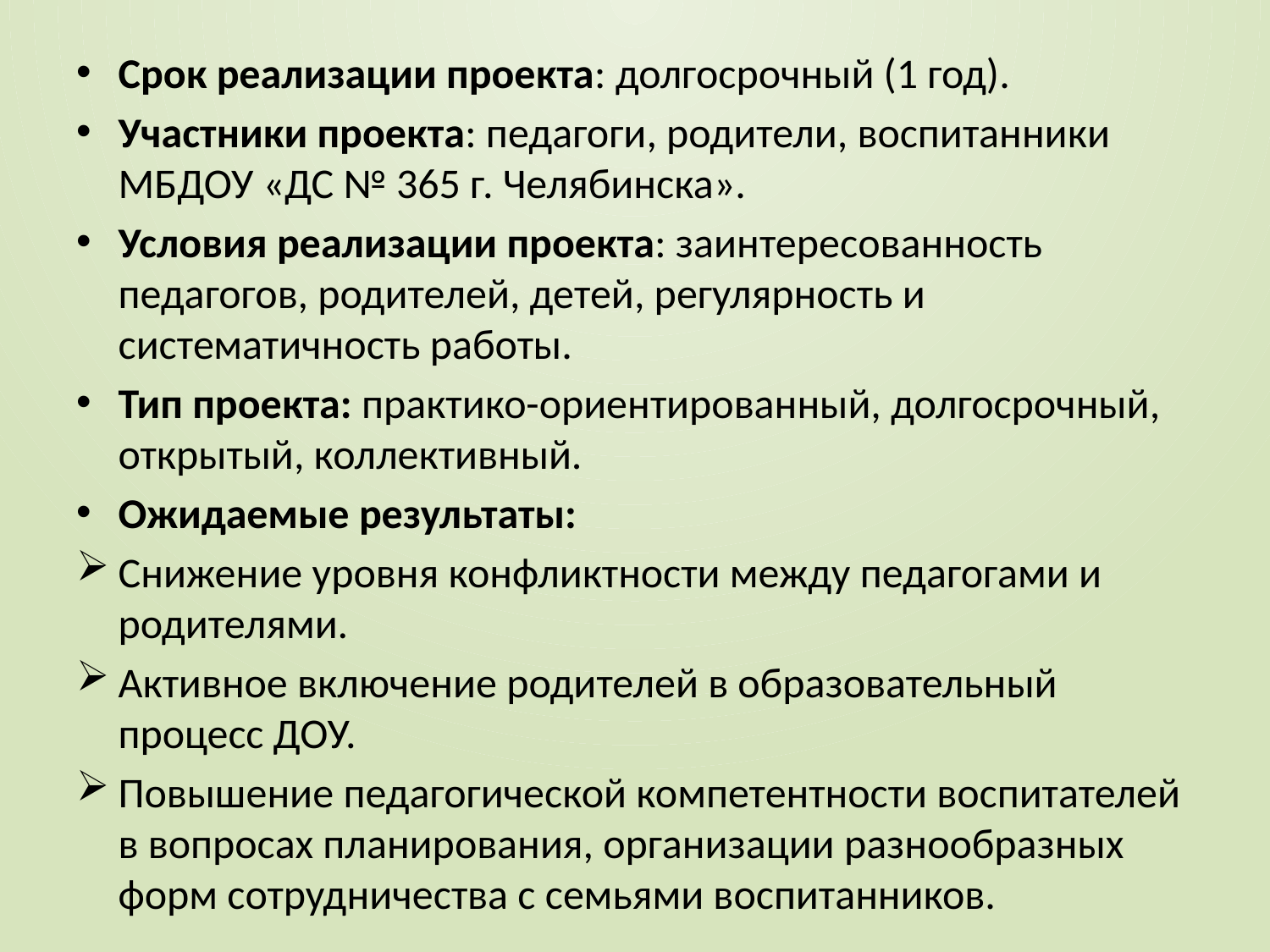

Срок реализации проекта: долгосрочный (1 год).
Участники проекта: педагоги, родители, воспитанники МБДОУ «ДС № 365 г. Челябинска».
Условия реализации проекта: заинтересованность педагогов, родителей, детей, регулярность и систематичность работы.
Тип проекта: практико-ориентированный, долгосрочный, открытый, коллективный.
Ожидаемые результаты:
Снижение уровня конфликтности между педагогами и родителями.
Активное включение родителей в образовательный процесс ДОУ.
Повышение педагогической компетентности воспитателей в вопросах планирования, организации разнообразных форм сотрудничества с семьями воспитанников.